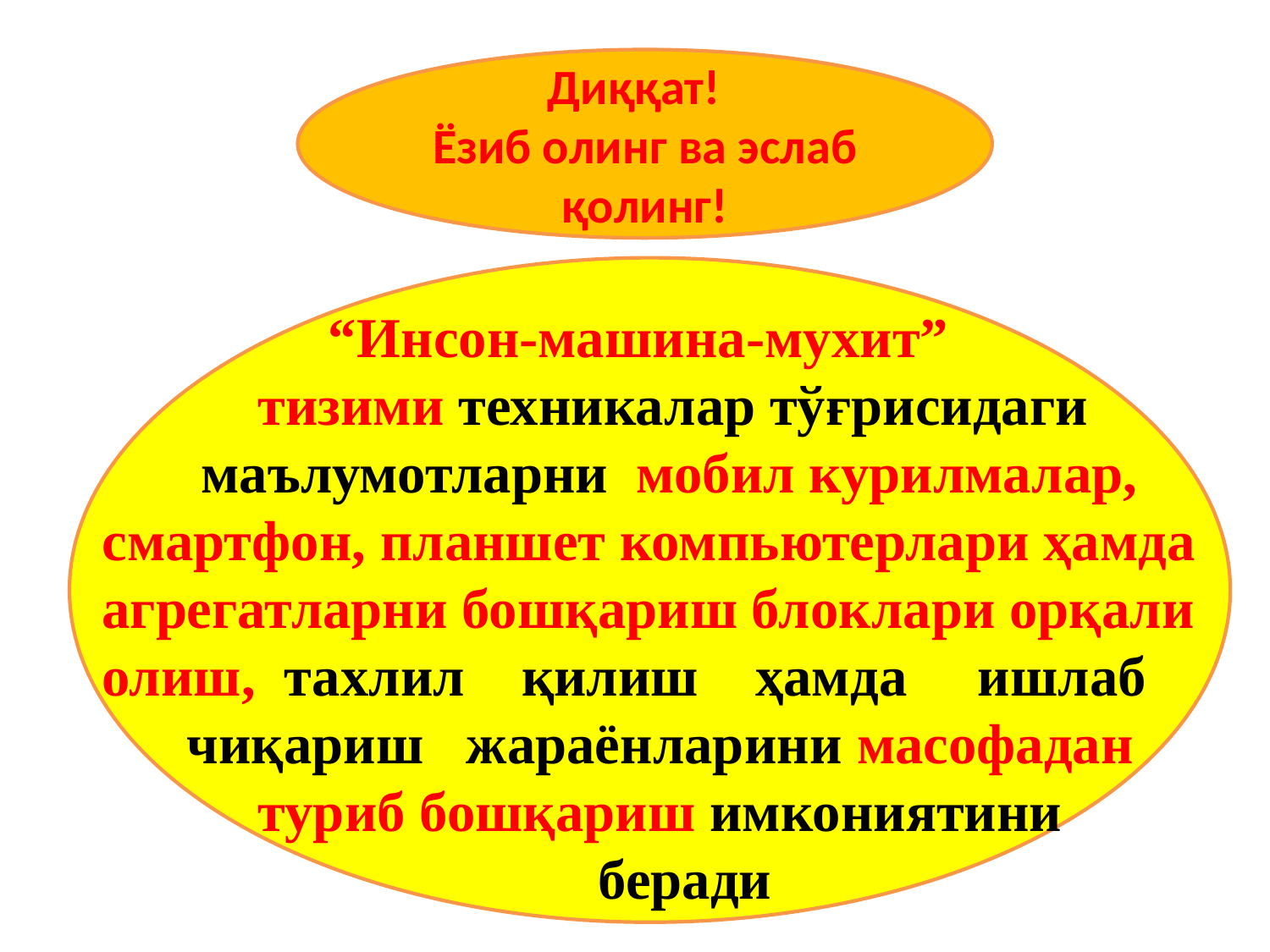

Диққат!
Ёзиб олинг ва эслаб қолинг!

                “Инсон-машина-мухит”
           тизими техникалар тўғрисидаги
       маълумотларни  мобил курилмалар,
смартфон, планшет компьютерлари ҳамда агрегатларни бошқариш блоклари орқали олиш,  тахлил    қилиш    ҳамда     ишлаб
      чиқариш   жараёнларини масофадан
           туриб бошқариш имкониятини
                                   беради